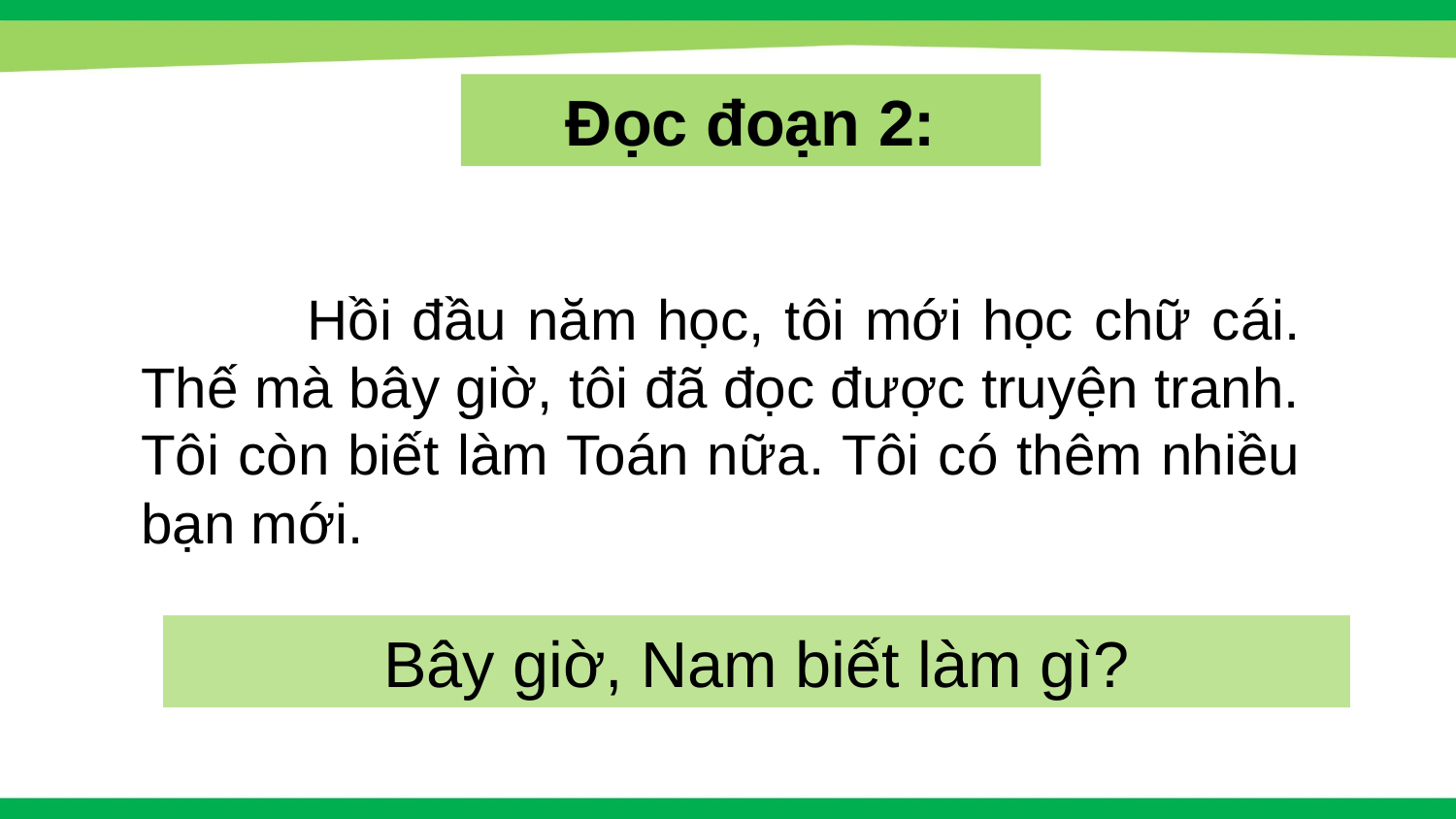

Đọc đoạn 2:
	 Hồi đầu năm học, tôi mới học chữ cái. Thế mà bây giờ, tôi đã đọc được truyện tranh. Tôi còn biết làm Toán nữa. Tôi có thêm nhiều bạn mới.
Hồi đầu năm, Nam học gì?
Bây giờ, Nam biết làm gì?